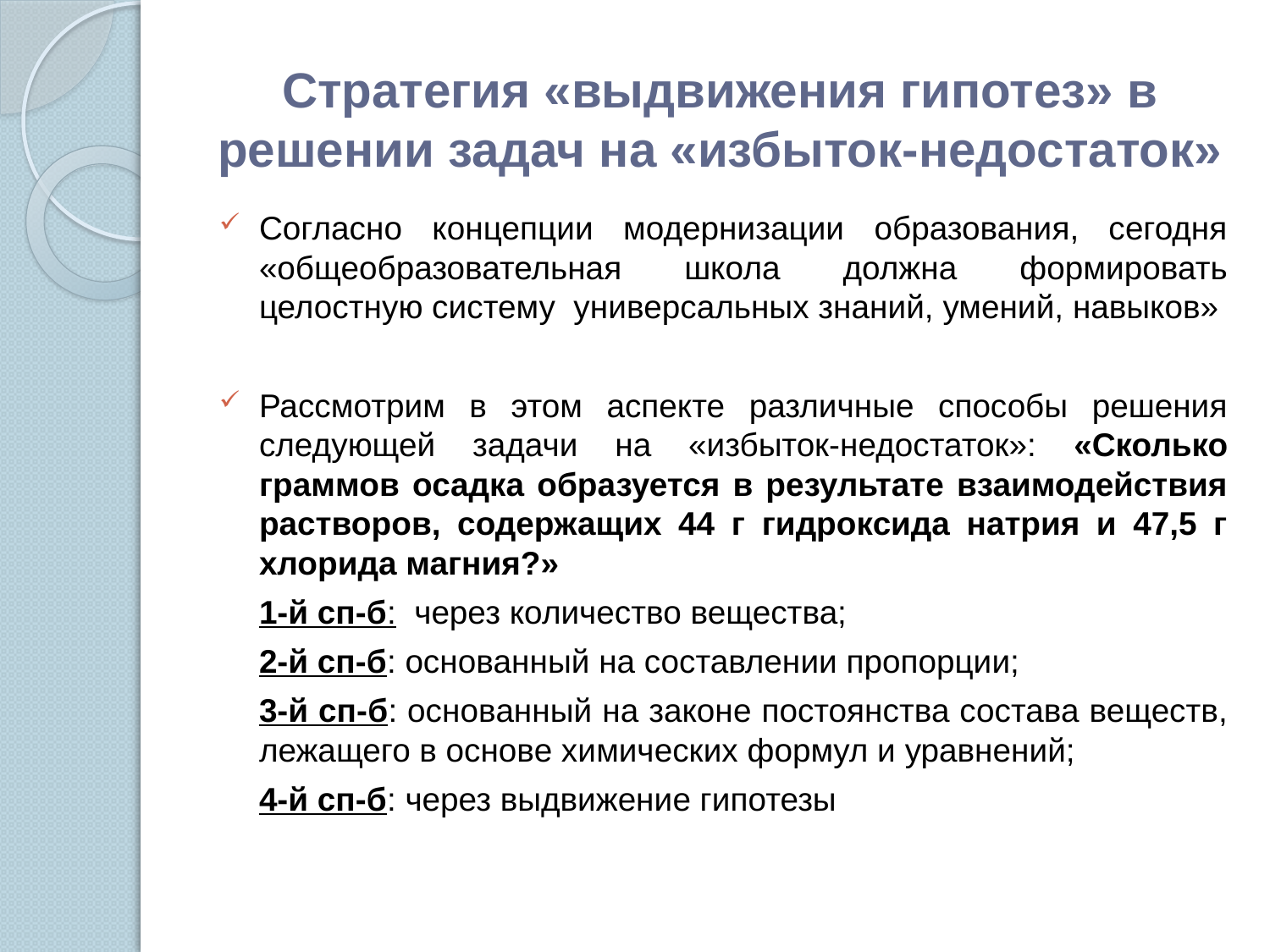

# Стратегия «выдвижения гипотез» в решении задач на «избыток-недостаток»
Согласно концепции модернизации образования, сегодня «общеобразовательная школа должна формировать целостную систему  универсальных знаний, умений, навыков»

Рассмотрим в этом аспекте различные способы решения следующей задачи на «избыток-недостаток»: «Сколько граммов осадка образуется в результате взаимодействия растворов, содержащих 44 г гидроксида натрия и 47,5 г хлорида магния?»
	1-й сп-б:  через количество вещества;
	2-й сп-б: основанный на составлении пропорции;
	3-й сп-б: основанный на законе постоянства состава веществ, лежащего в основе химических формул и уравнений;
	4-й сп-б: через выдвижение гипотезы